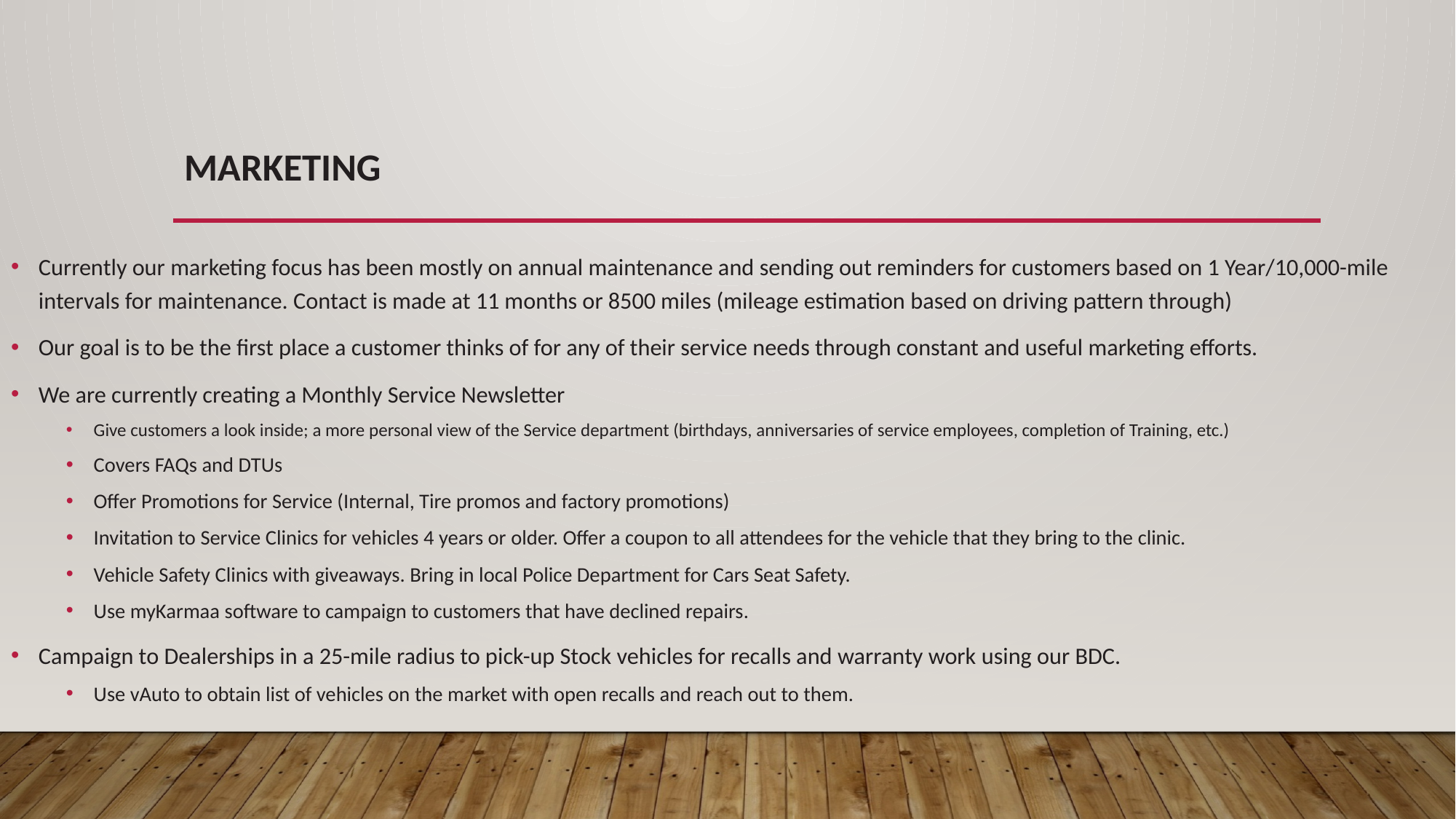

# Marketing
Currently our marketing focus has been mostly on annual maintenance and sending out reminders for customers based on 1 Year/10,000-mile intervals for maintenance. Contact is made at 11 months or 8500 miles (mileage estimation based on driving pattern through)
Our goal is to be the first place a customer thinks of for any of their service needs through constant and useful marketing efforts.
We are currently creating a Monthly Service Newsletter
Give customers a look inside; a more personal view of the Service department (birthdays, anniversaries of service employees, completion of Training, etc.)
Covers FAQs and DTUs
Offer Promotions for Service (Internal, Tire promos and factory promotions)
Invitation to Service Clinics for vehicles 4 years or older. Offer a coupon to all attendees for the vehicle that they bring to the clinic.
Vehicle Safety Clinics with giveaways. Bring in local Police Department for Cars Seat Safety.
Use myKarmaa software to campaign to customers that have declined repairs.
Campaign to Dealerships in a 25-mile radius to pick-up Stock vehicles for recalls and warranty work using our BDC.
Use vAuto to obtain list of vehicles on the market with open recalls and reach out to them.